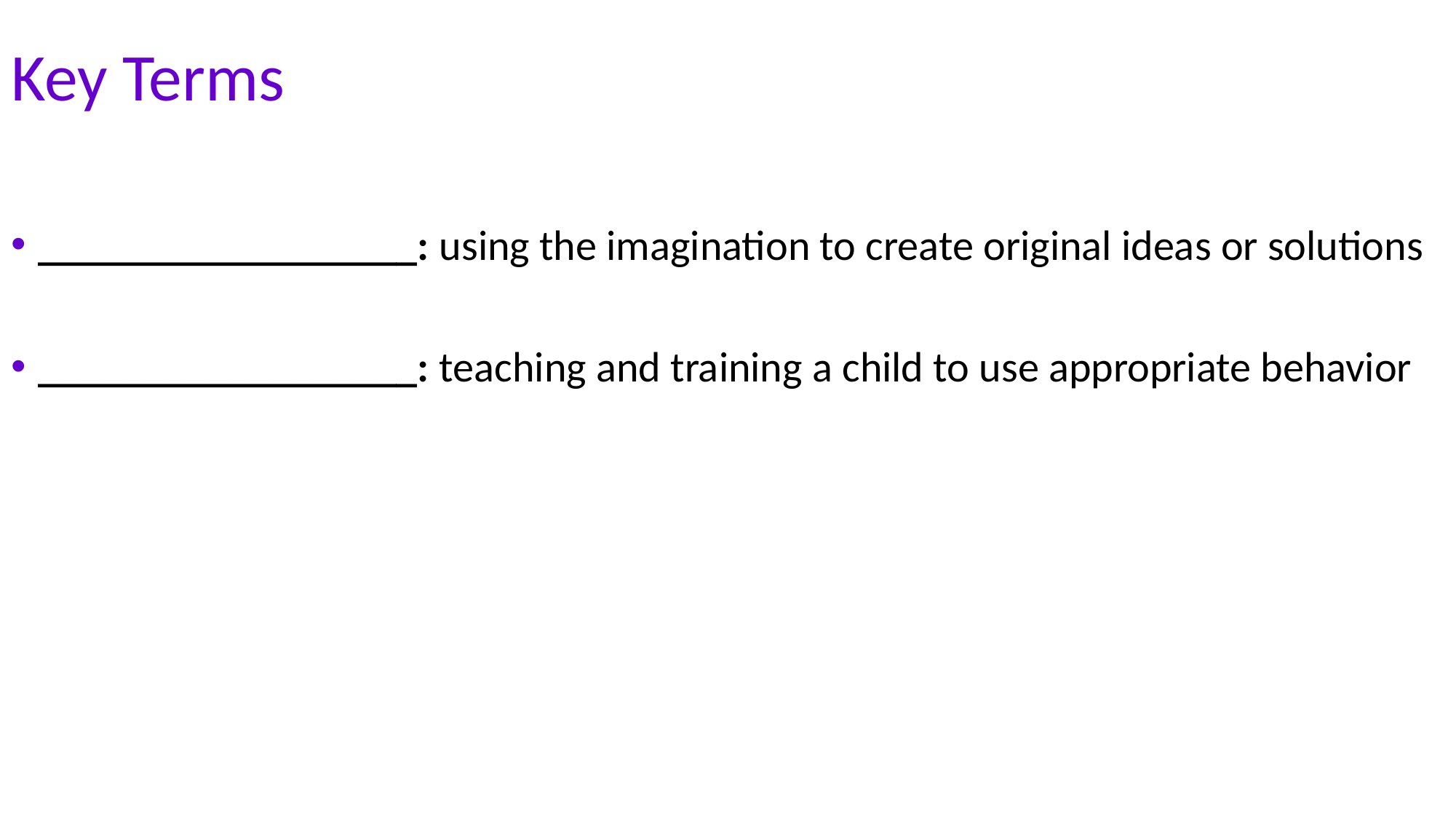

# Key Terms
__________________: using the imagination to create original ideas or solutions

__________________: teaching and training a child to use appropriate behavior